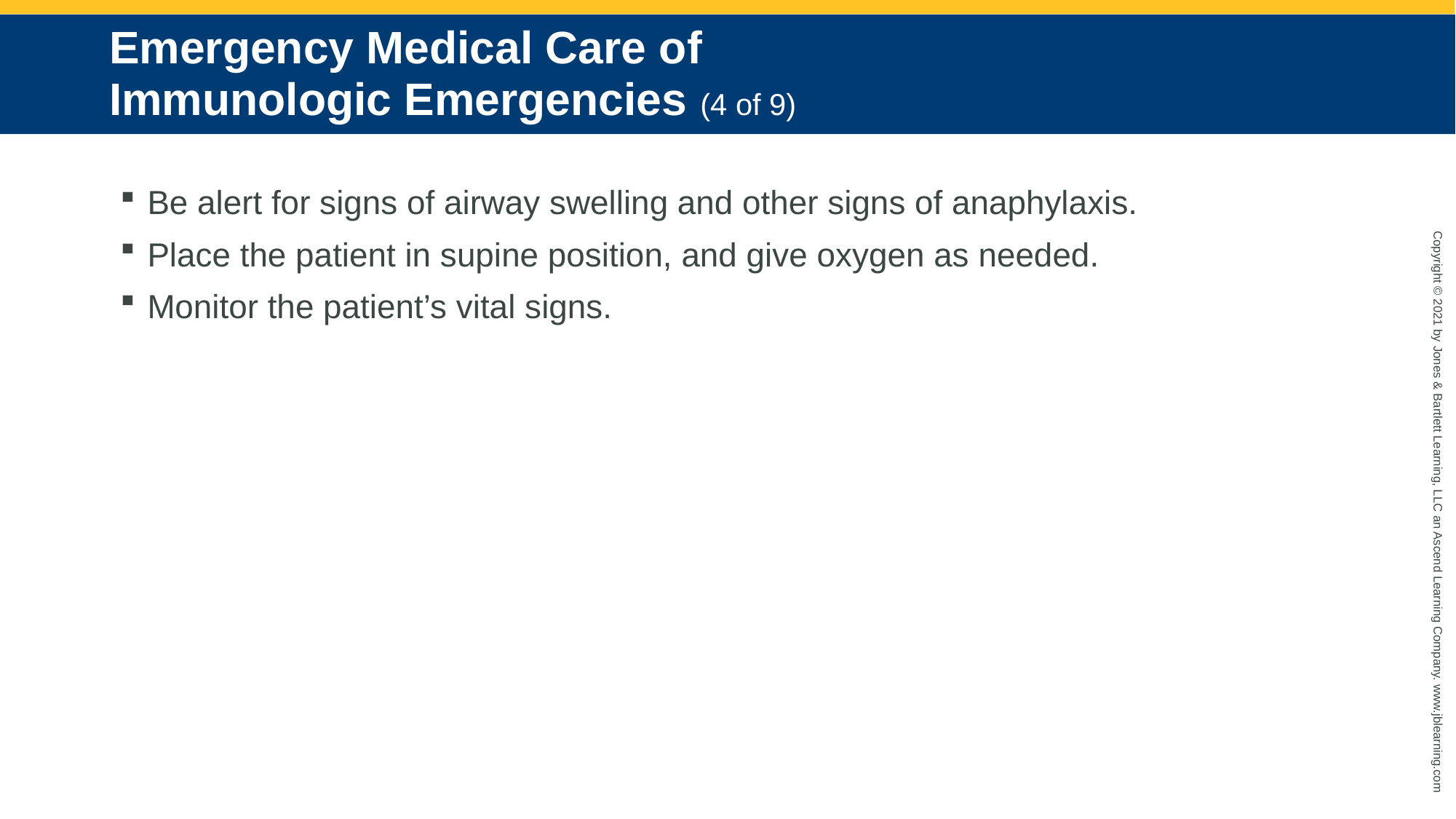

# Emergency Medical Care of Immunologic Emergencies (4 of 9)
Be alert for signs of airway swelling and other signs of anaphylaxis.
Place the patient in supine position, and give oxygen as needed.
Monitor the patient’s vital signs.